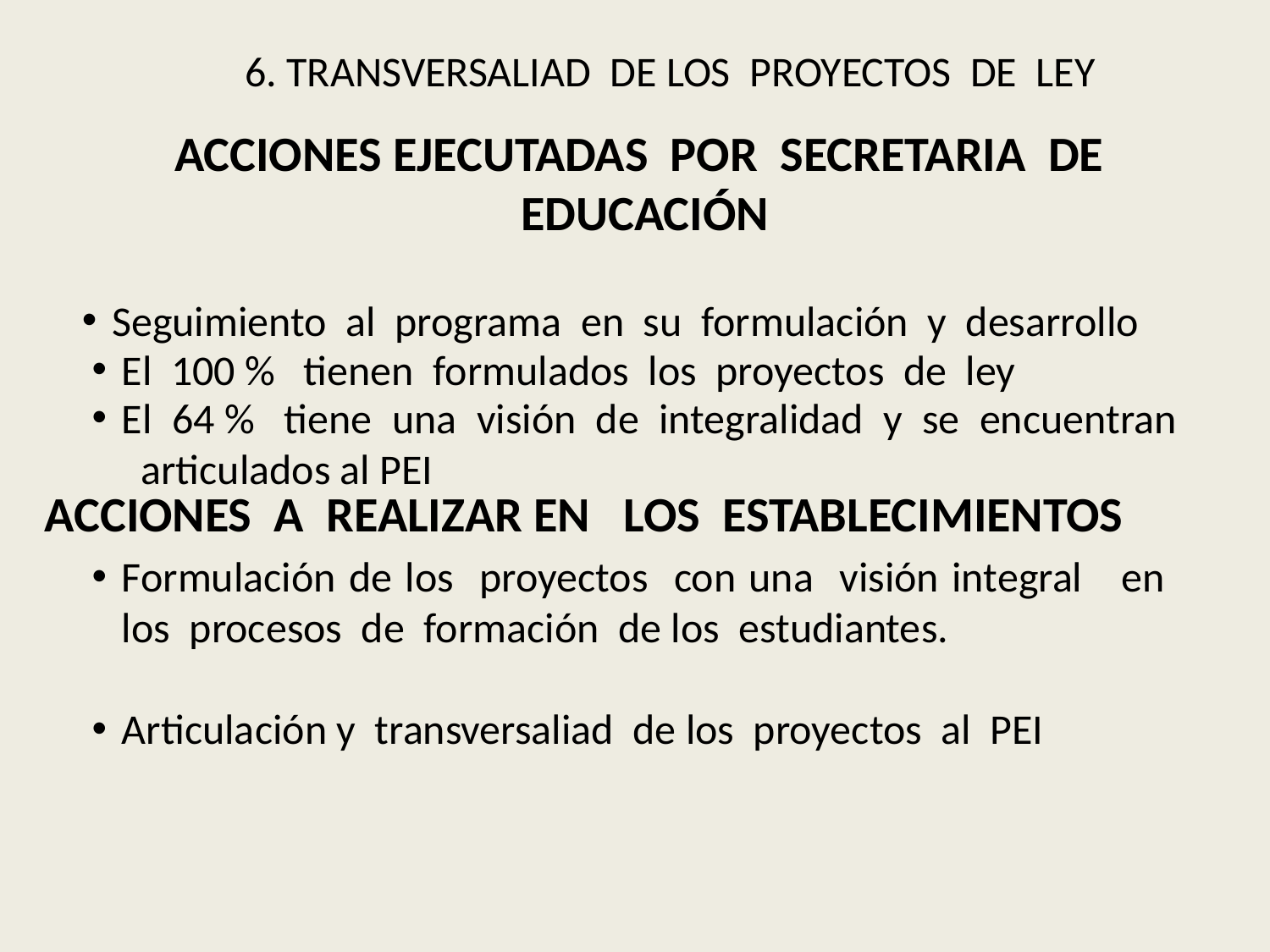

6. TRANSVERSALIAD  DE LOS  PROYECTOS  DE  LEY
ACCIONES EJECUTADAS  POR  SECRETARIA  DE  EDUCACIÓN
Seguimiento  al  programa  en  su  formulación  y  desarrollo
El  100 %   tienen  formulados  los  proyectos  de  ley
El  64 %   tiene  una  visión  de  integralidad  y  se  encuentran   articulados al PEI
ACCIONES  A  REALIZAR EN   LOS  ESTABLECIMIENTOS
Formulación de los  proyectos  con una  visión integral   en  los  procesos  de  formación  de los  estudiantes.

Articulación y  transversaliad  de los  proyectos  al  PEI